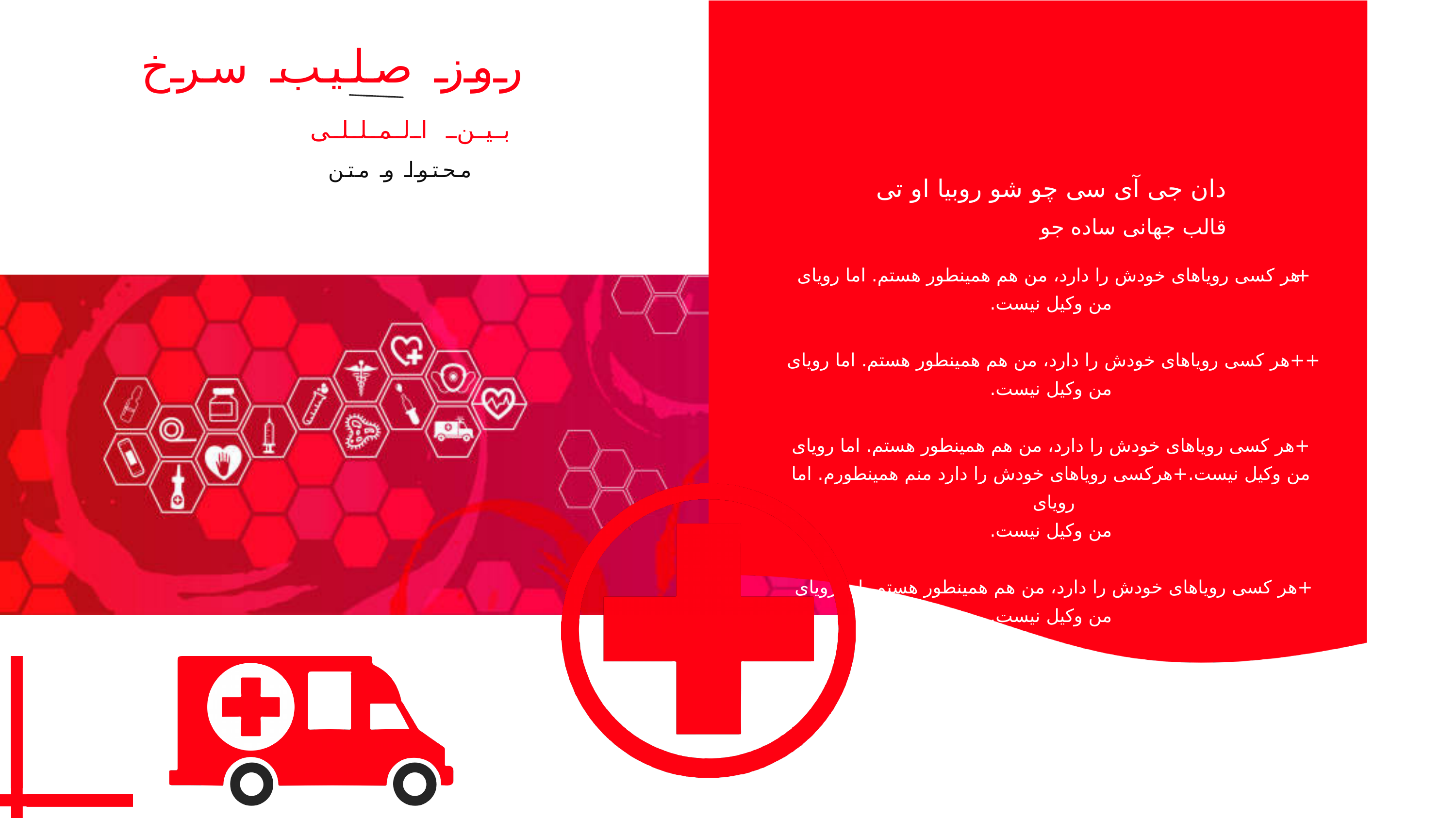

روز صلیب سرخ

بین المللی
محتوا و متن
دان جی آی سی چو شو روبیا او تی
قالب جهانی ساده جو
+هر کسی رویاهای خودش را دارد، من هم همینطور هستم. اما رویای
من وکیل نیست.

++هر کسی رویاهای خودش را دارد، من هم همینطور هستم. اما رویای
من وکیل نیست.

+هر کسی رویاهای خودش را دارد، من هم همینطور هستم. اما رویای من وکیل نیست.+هرکسی رویاهای خودش را دارد منم همینطورم. اما رویای
من وکیل نیست.

+هر کسی رویاهای خودش را دارد، من هم همینطور هستم. اما رویای
من وکیل نیست.